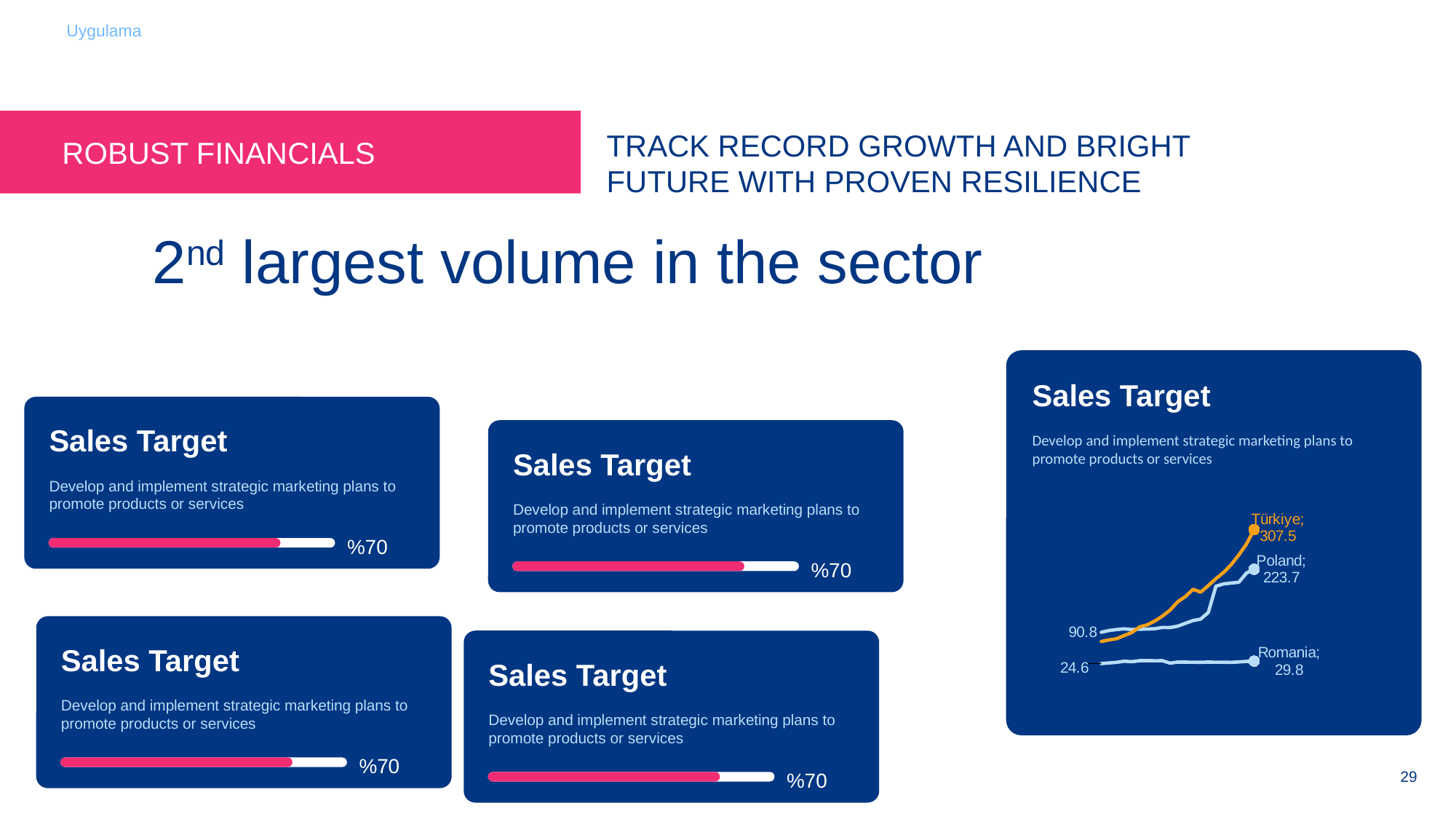

Uygulama

TRACK RECORD GROWTH AND BRIGHT
FUTURE WITH PROVEN RESILIENCE
ROBUST FINANCIALS
2nd largest volume in the sector
Sales Target

Develop and implement strategic marketing plans to promote products or services

### Chart

| Category | Poland | Romania | Türkiye |
|---|---|---|---|
| 2002 | 90.8 | 24.6 | 71.3 |
| 2003 | 94.4 | 26.0 | 74.5 |
| 2004 | 96.5 | 27.3 | 77.1 |
| 2005 | 97.9 | 29.6 | 83.9 |
| 2006 | 96.4 | 28.6 | 90.1 |
| 2007 | 97.3 | 30.7 | 102.0 |
| 2008 | 97.5 | 30.9 | 106.4 |
| 2009 | 98.2 | 30.6 | 114.4 |
| 2010 | 100.9 | 30.7 | 124.8 |
| 2011 | 100.7 | 25.5 | 137.5 |
| 2012 | 103.6 | 27.8 | 155.1 |
| 2013 | 109.6 | 27.6 | 166.1 |
| 2014 | 115.4 | 27.5 | 181.5 |
| 2015 | 118.5 | 27.3 | 175.5 |
| 2016 | 132.5 | 27.8 | 189.2 |
| 2017 | 187.9 | 27.4 | 204.0 |
| 2018 | 192.8 | 27.5 | 217.0 |
| 2019 | 194.6 | 27.2 | 233.6 |
| 2020 | 196.4 | 28.1 | 254.0 |
| 2021 | 215.8 | 29.3 | 277.1 |
| 2022 | 223.7 | 29.8 | 307.5 |
Sales Target

Develop and implement strategic marketing plans to promote products or services
%70

Sales Target

Develop and implement strategic marketing plans to promote products or services
%70

Sales Target

Develop and implement strategic marketing plans to promote products or services
%70

Sales Target

Develop and implement strategic marketing plans to promote products or services
%70

29